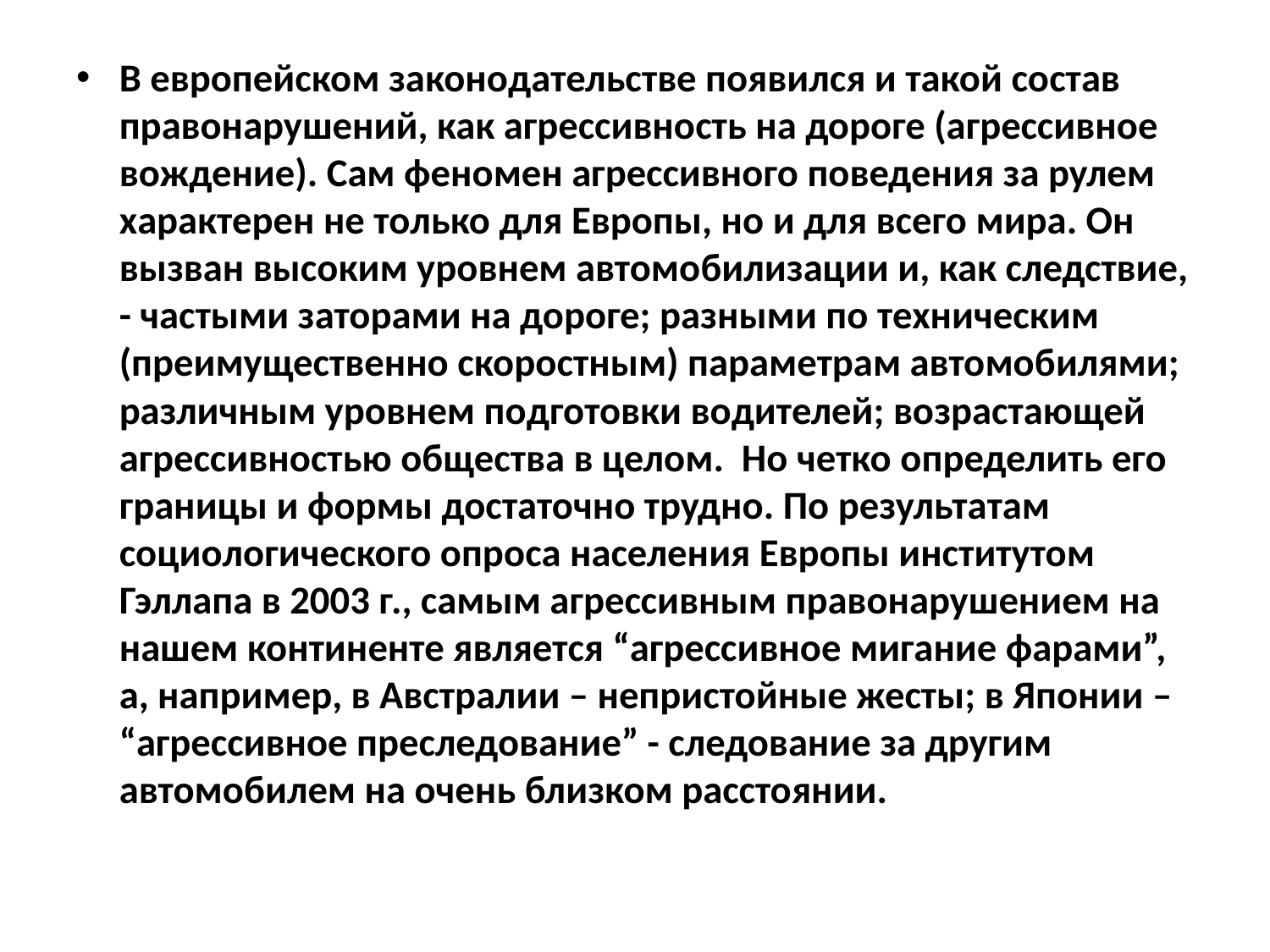

В европейском законодательстве появился и такой состав правонарушений, как агрессивность на дороге (агрессивное вождение). Сам феномен агрессивного поведения за рулем характерен не только для Европы, но и для всего мира. Он вызван высоким уровнем автомобилизации и, как следствие, - частыми заторами на дороге; разными по техническим (преимущественно скоростным) параметрам автомобилями; различным уровнем подготовки водителей; возрастающей агрессивностью общества в целом.  Но четко определить его границы и формы достаточно трудно. По результатам социологического опроса населения Европы институтом Гэллапа в 2003 г., самым агрессивным правонарушением на нашем континенте является “агрессивное мигание фарами”, а, например, в Австралии – непристойные жесты; в Японии – “агрессивное преследование” - следование за другим автомобилем на очень близком расстоянии.